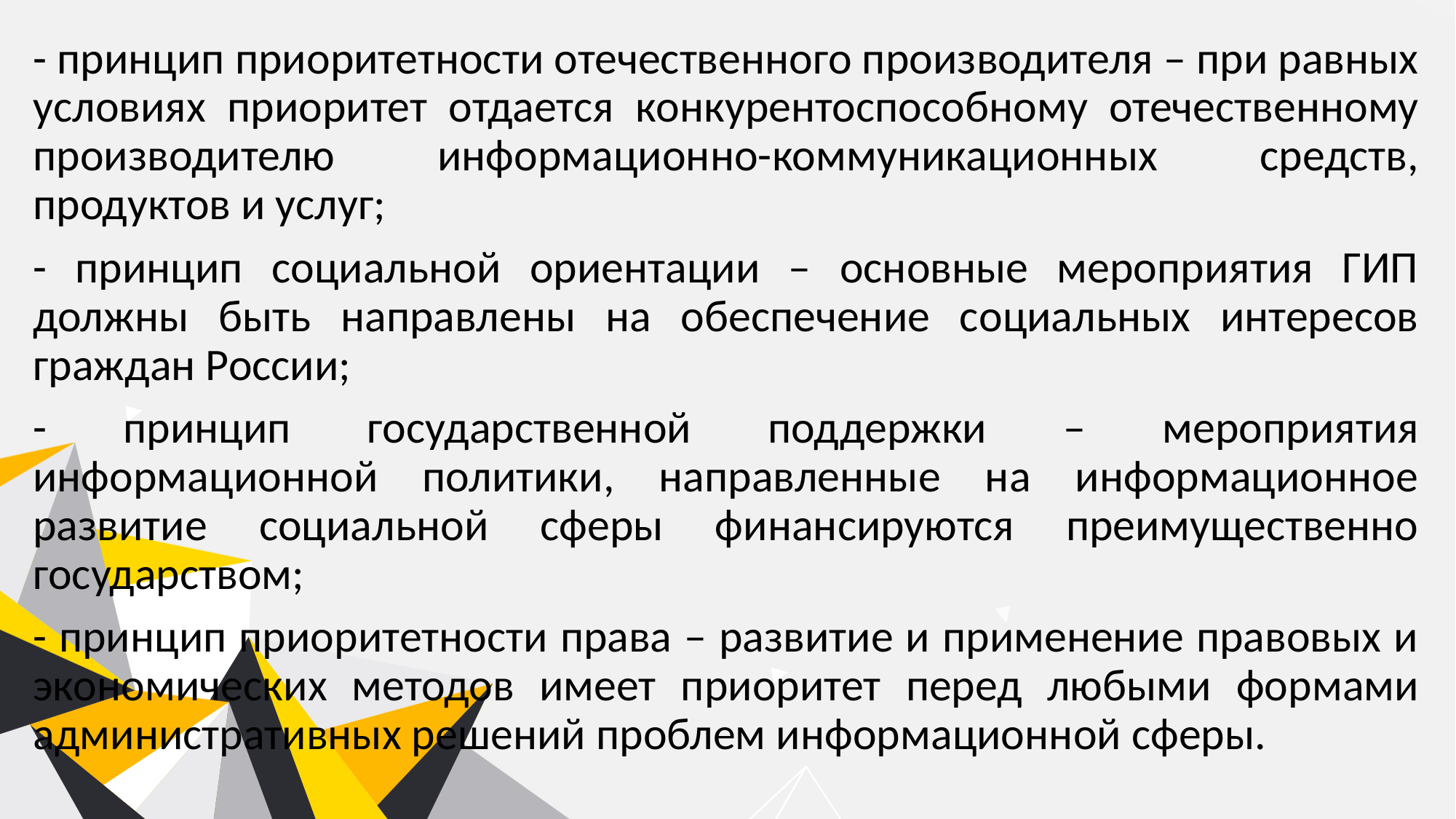

- принцип приоритетности отечественного производителя – при равных условиях приоритет отдается конкурентоспособному отечественному производителю информационно-коммуникационных средств, продуктов и услуг;
- принцип социальной ориентации – основные мероприятия ГИП должны быть направлены на обеспечение социальных интересов граждан России;
- принцип государственной поддержки – мероприятия информационной политики, направленные на информационное развитие социальной сферы финансируются преимущественно государством;
- принцип приоритетности права – развитие и применение правовых и экономических методов имеет приоритет перед любыми формами административных решений проблем информационной сферы.